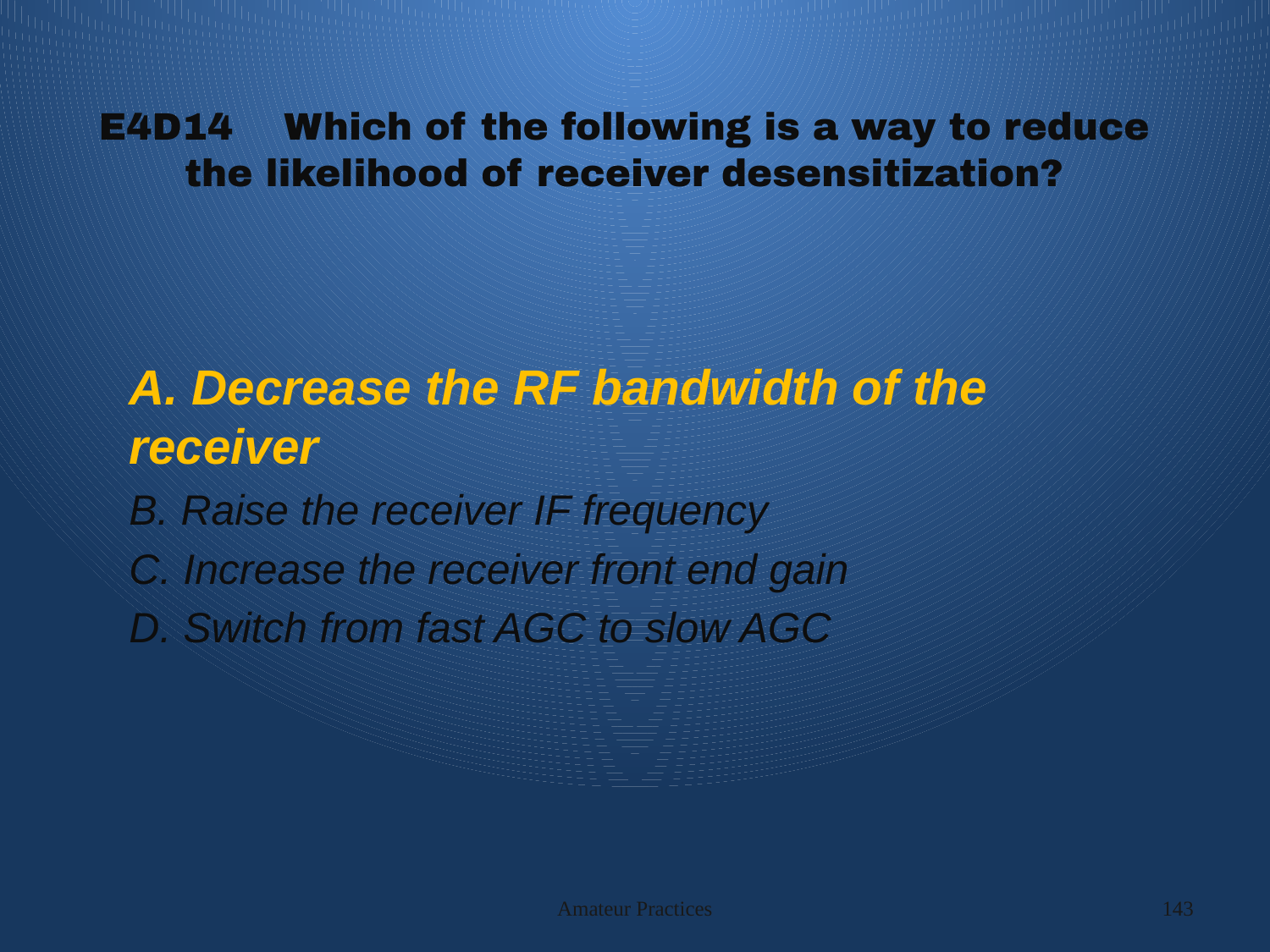

# E4D14    Which of the following is a way to reduce the likelihood of receiver desensitization?
A. Decrease the RF bandwidth of the receiver
B. Raise the receiver IF frequency
C. Increase the receiver front end gain
D. Switch from fast AGC to slow AGC
Amateur Practices
143